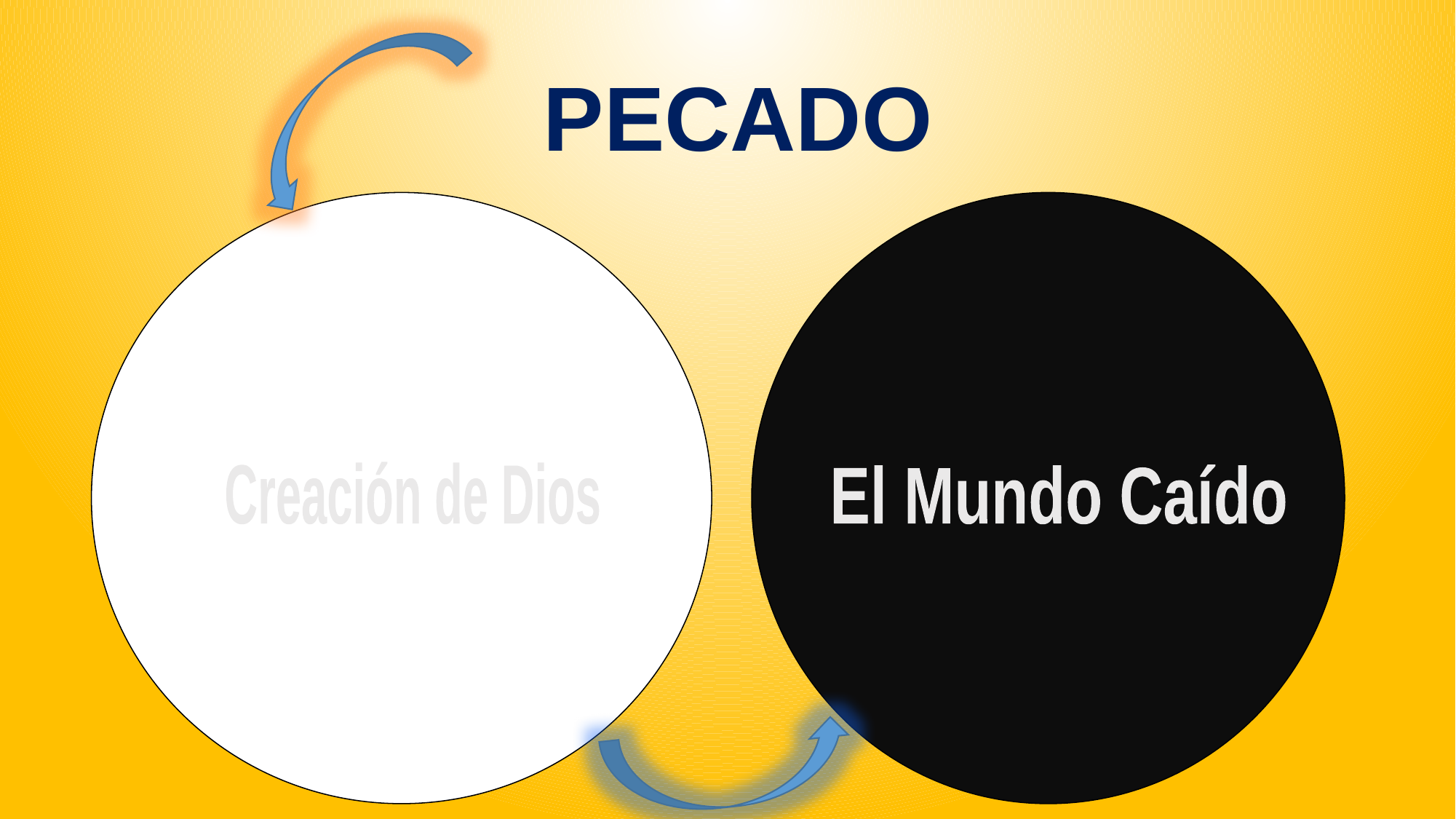

PECADO
º

Creación de Dios
El Mundo Caído